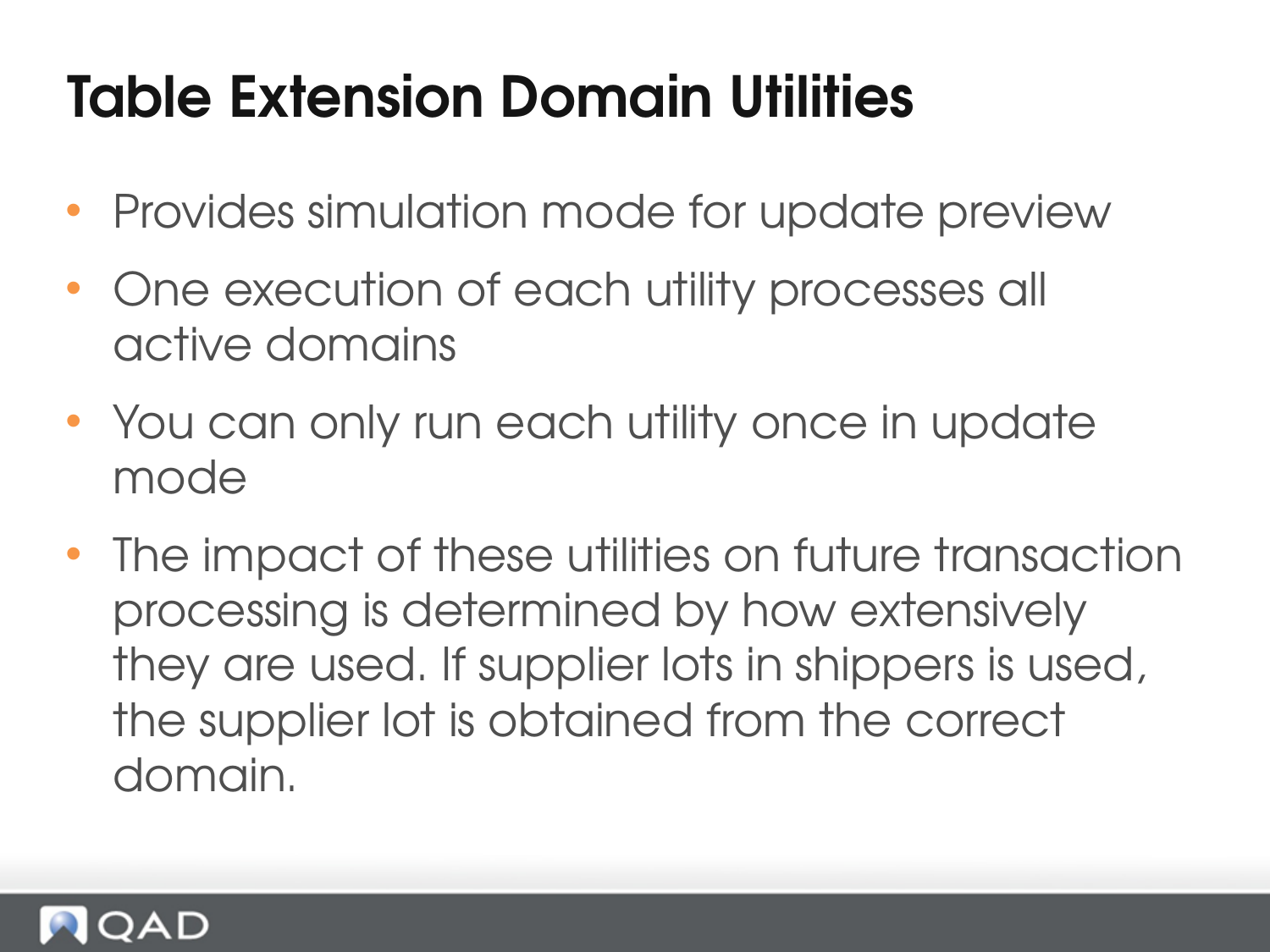

Table Extension Domain Utilities
Provides simulation mode for update preview
One execution of each utility processes all active domains
You can only run each utility once in update mode
The impact of these utilities on future transaction processing is determined by how extensively they are used. If supplier lots in shippers is used, the supplier lot is obtained from the correct domain.